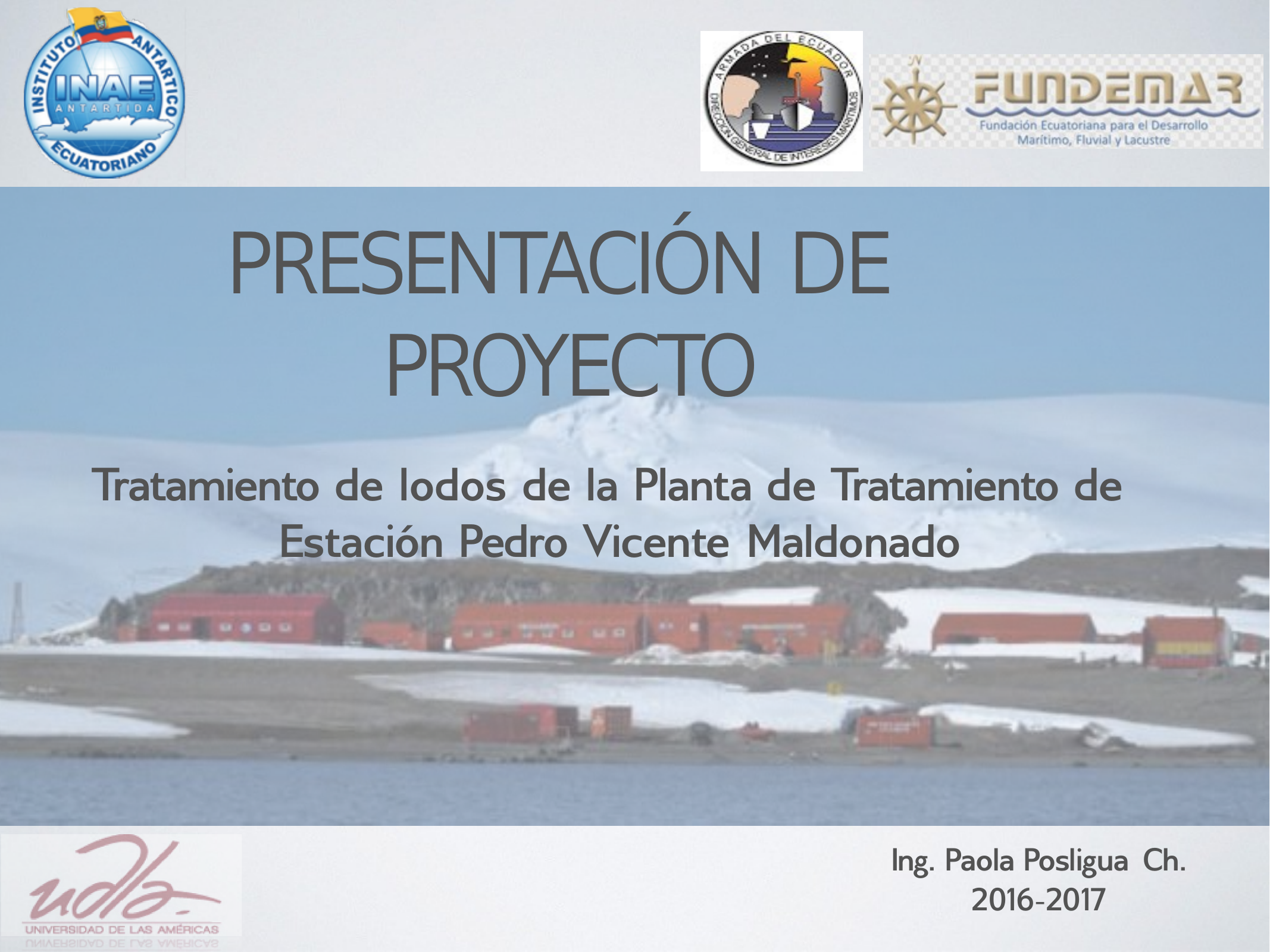

PRESENTACIÓN DE  PROYECTO
Tratamiento de lodos de la Planta de Tratamiento de  Estación Pedro Vicente Maldonado

Ing. Paola Posligua Ch.
2016-2017